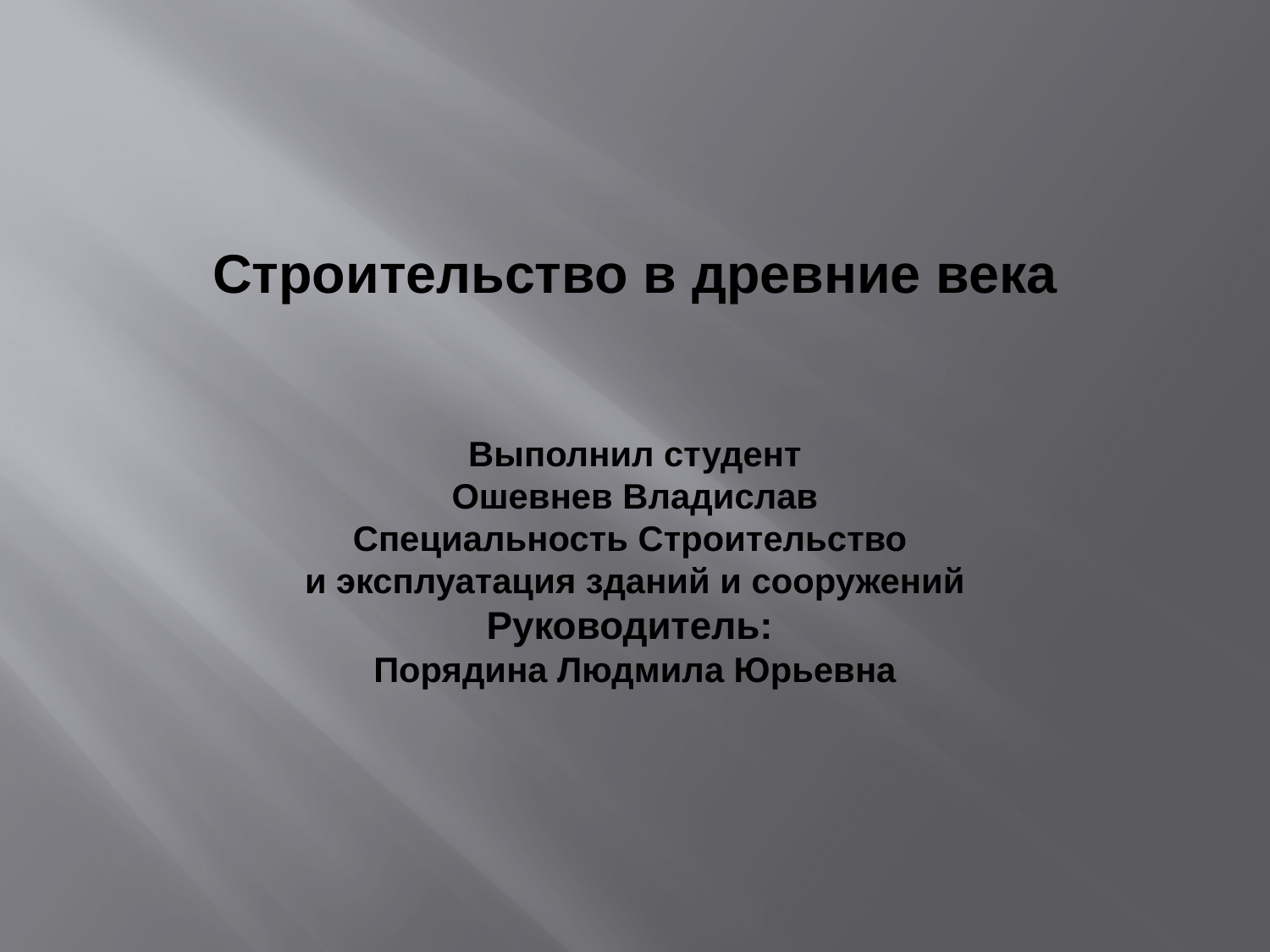

# Строительство в древние века   Выполнил студент Ошевнев Владислав Специальность Строительство и эксплуатация зданий и сооружений Руководитель: Порядина Людмила Юрьевна